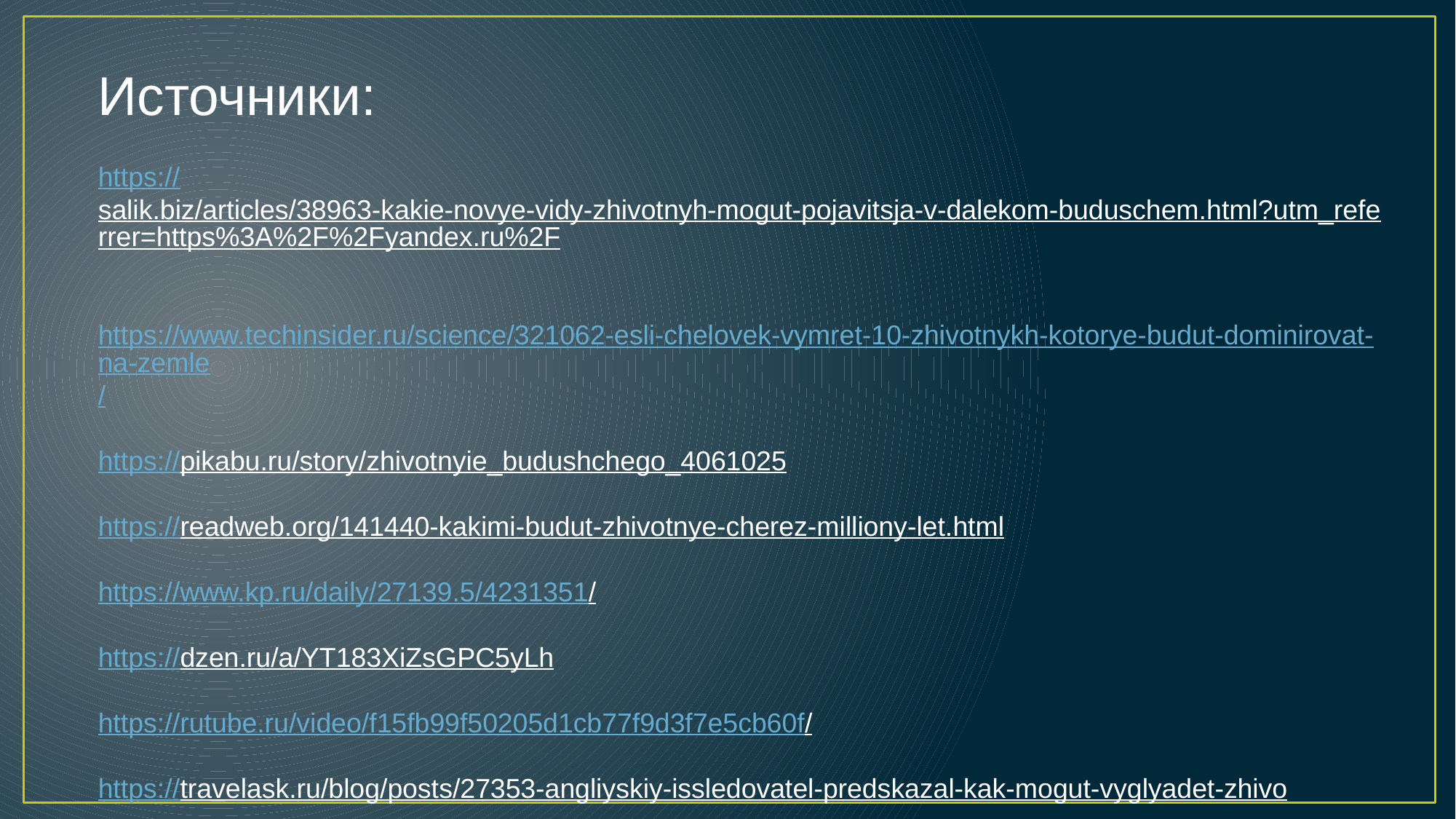

Источники:

https://salik.biz/articles/38963-kakie-novye-vidy-zhivotnyh-mogut-pojavitsja-v-dalekom-buduschem.html?utm_referrer=https%3A%2F%2Fyandex.ru%2F

https://www.techinsider.ru/science/321062-esli-chelovek-vymret-10-zhivotnykh-kotorye-budut-dominirovat-na-zemle/

https://pikabu.ru/story/zhivotnyie_budushchego_4061025

https://readweb.org/141440-kakimi-budut-zhivotnye-cherez-milliony-let.html

https://www.kp.ru/daily/27139.5/4231351/

https://dzen.ru/a/YT183XiZsGPC5yLh

https://rutube.ru/video/f15fb99f50205d1cb77f9d3f7e5cb60f/

https://travelask.ru/blog/posts/27353-angliyskiy-issledovatel-predskazal-kak-mogut-vyglyadet-zhivo